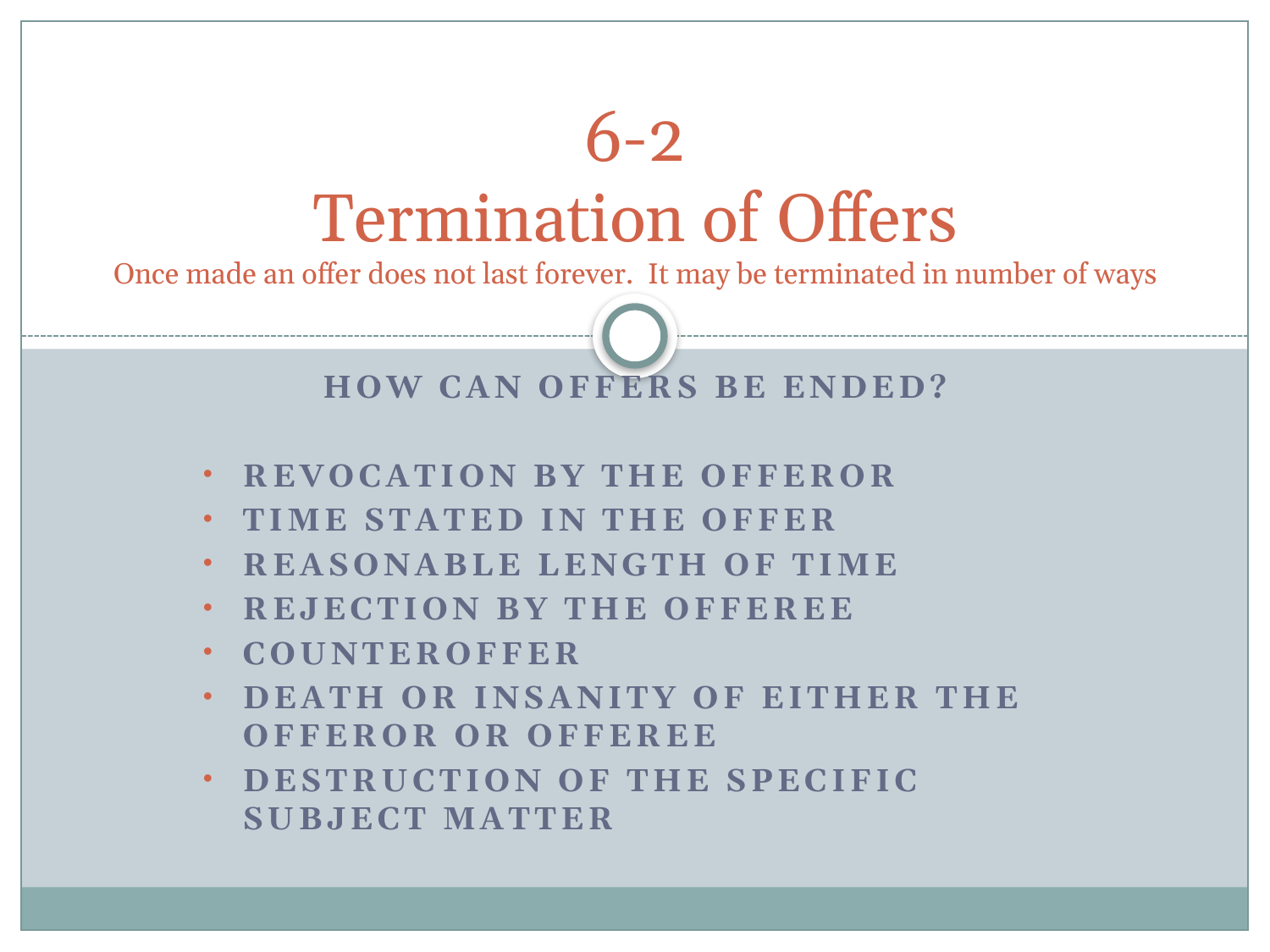

# 6-2 Termination of Offers Once made an offer does not last forever.  It may be terminated in number of ways
How Can offers be Ended?

Revocation by the Offeror
Time Stated in the offer
Reasonable length of time
Rejection by the offeree
Counteroffer
Death or insanity of either the offeror or offeree
Destruction of the specific subject matter